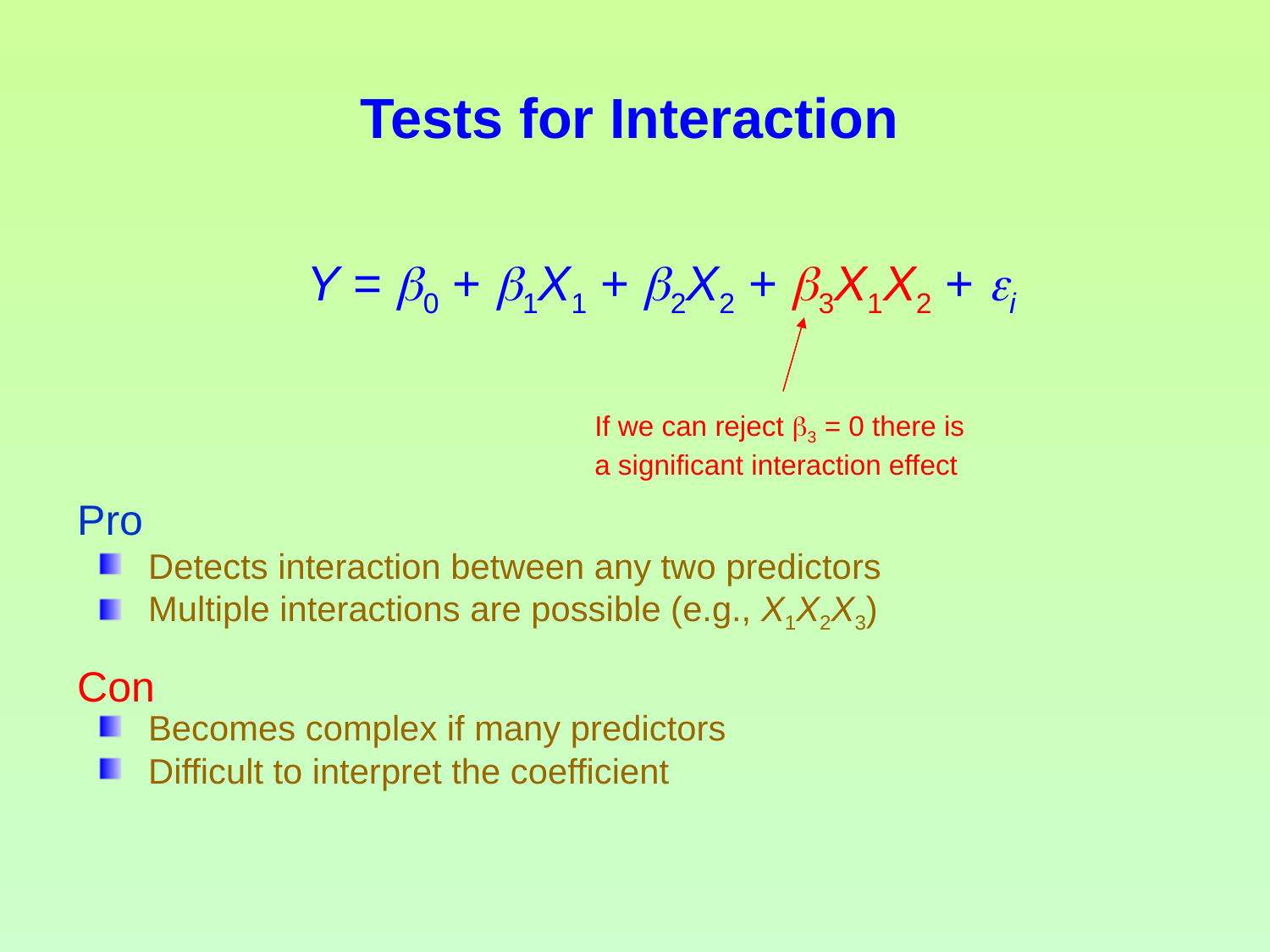

# Tests for Interaction
Y = β0 + β1X1 + β2X2 + β3X1X2 + εi

If we can reject β3 = 0 there is a significant interaction effect
 Pro
  Detects interaction between any two predictors
  Multiple interactions are possible (e.g., X1X2X3)
 Con
  Becomes complex if many predictors
  Difficult to interpret the coefficient